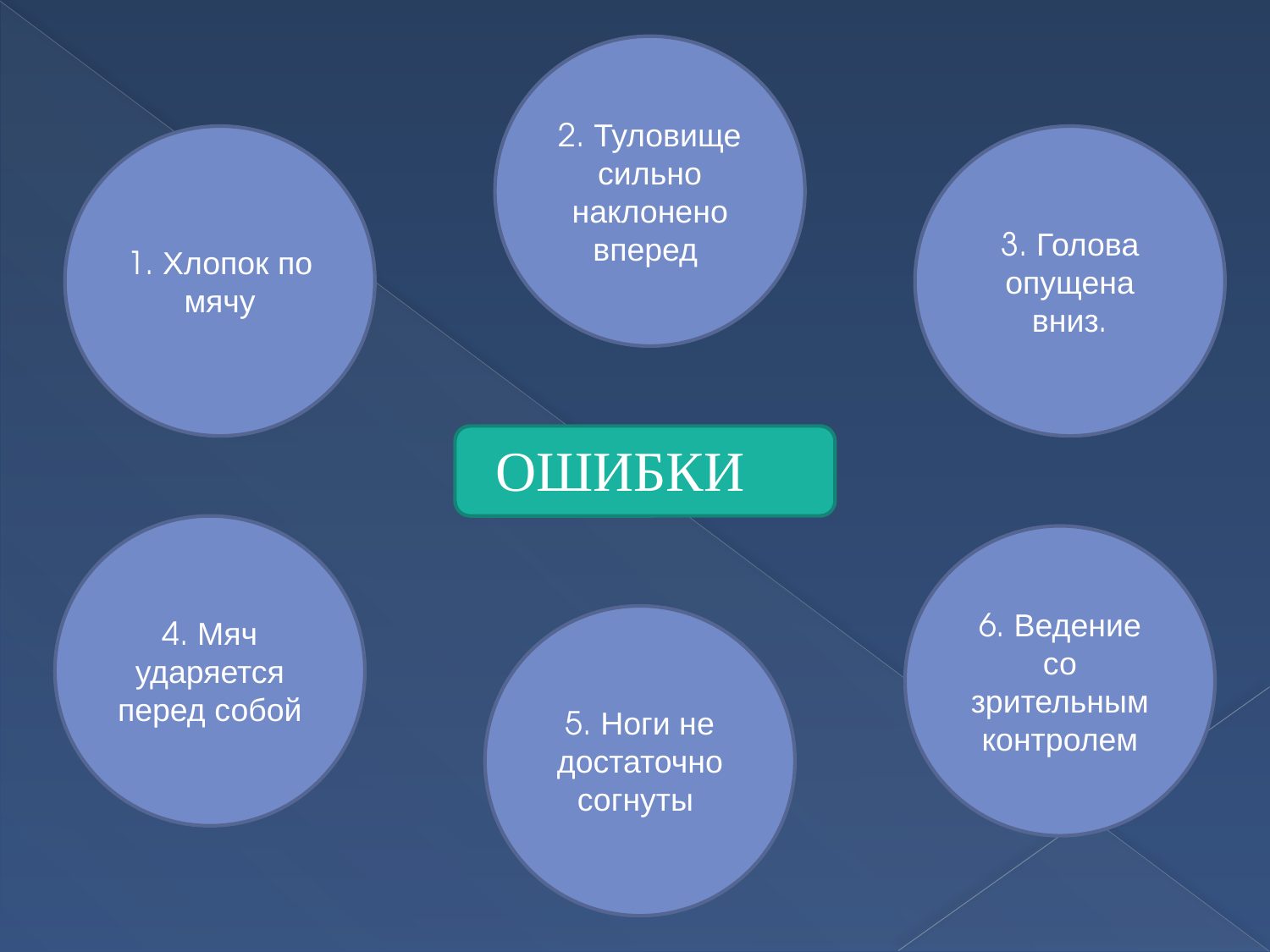

2. Туловище сильно наклонено вперед
1. Хлопок по мячу
3. Голова опущена вниз.

 ОШИБКИ
4. Мяч ударяется перед собой
6. Ведение со зрительным контролем
5. Ноги не достаточно согнуты